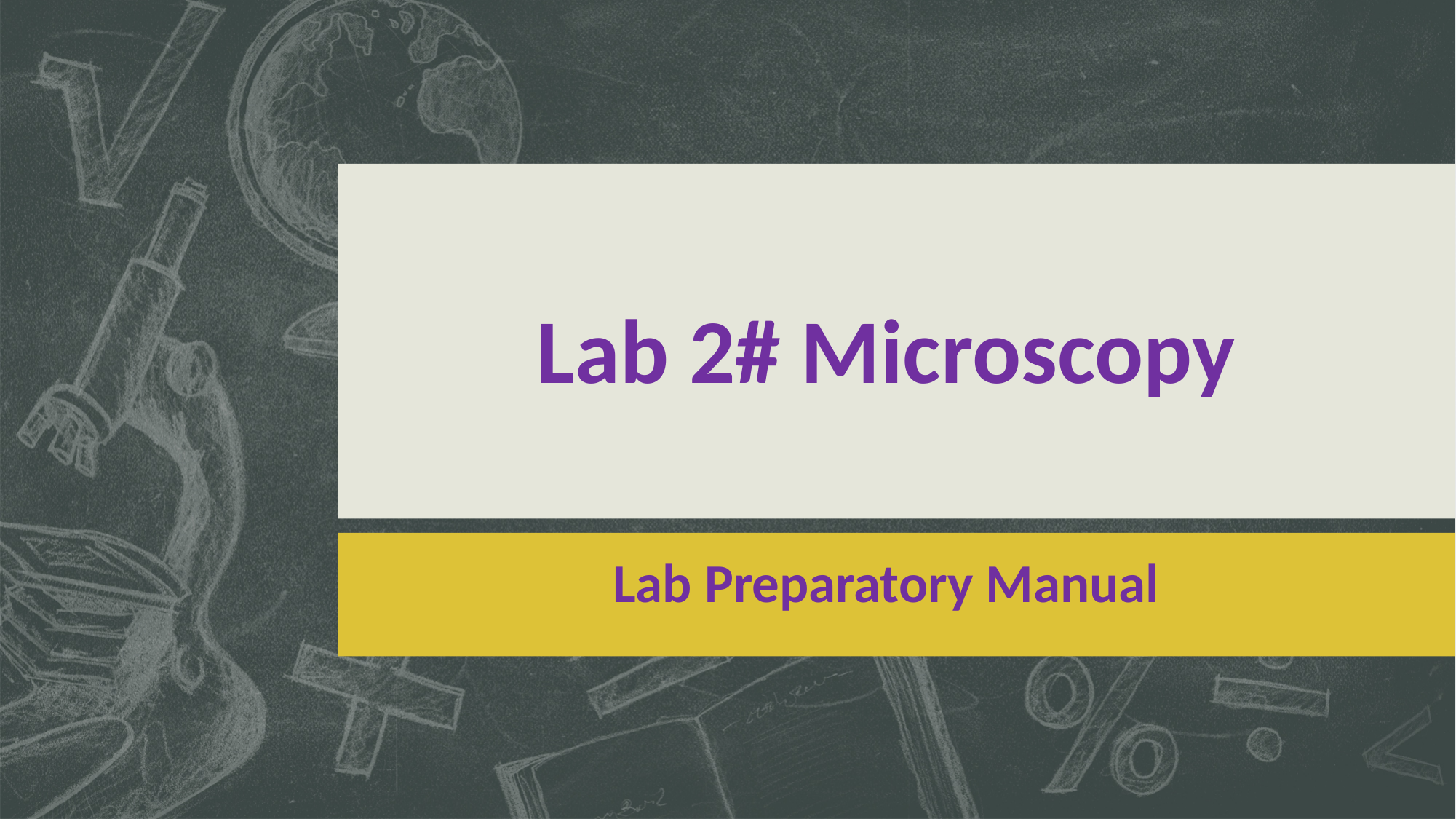

# Lab 2# Microscopy
Lab Preparatory Manual